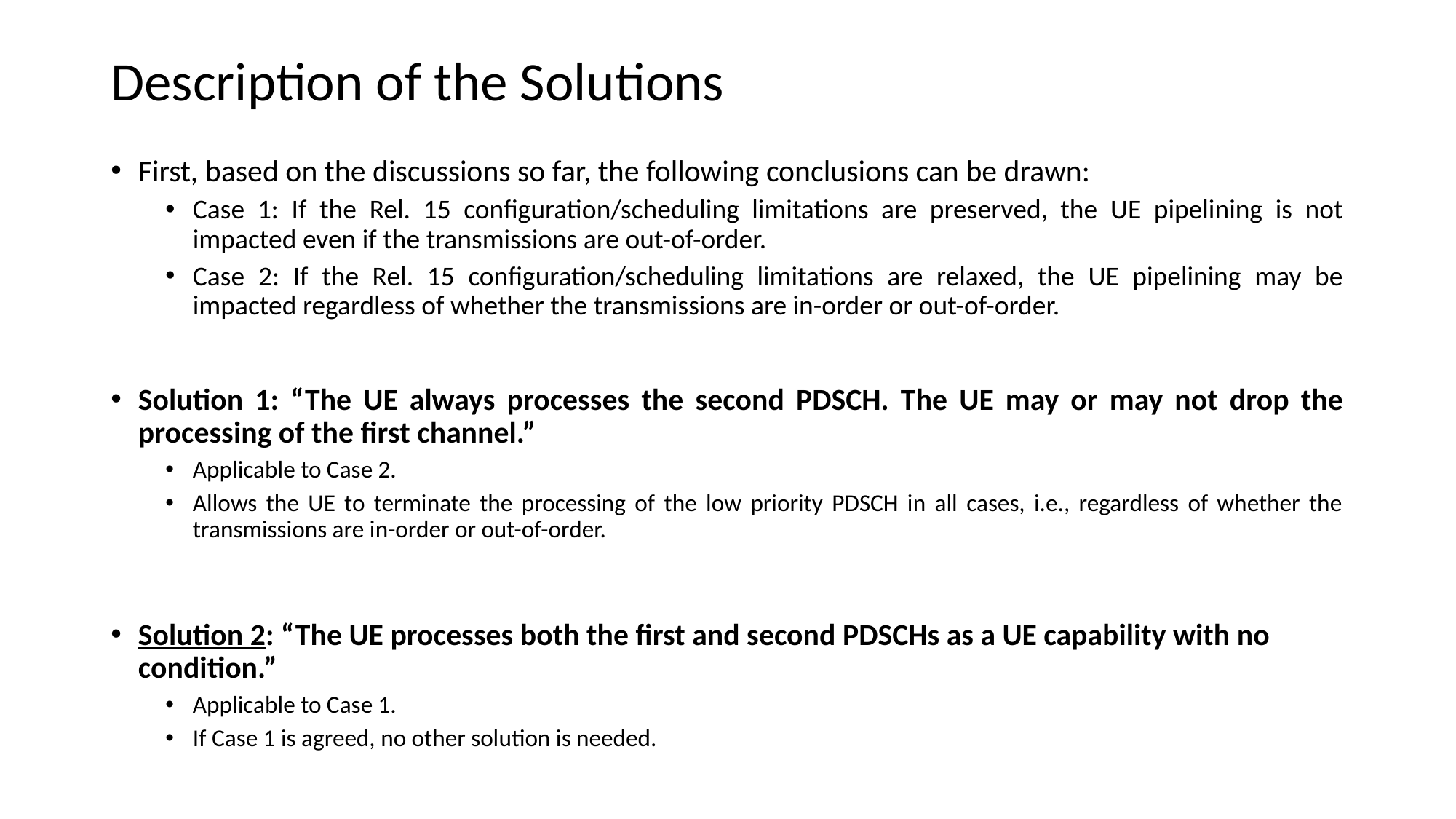

# Description of the Solutions
First, based on the discussions so far, the following conclusions can be drawn:
Case 1: If the Rel. 15 configuration/scheduling limitations are preserved, the UE pipelining is not impacted even if the transmissions are out-of-order.
Case 2: If the Rel. 15 configuration/scheduling limitations are relaxed, the UE pipelining may be impacted regardless of whether the transmissions are in-order or out-of-order.

Solution 1: “The UE always processes the second PDSCH. The UE may or may not drop the processing of the first channel.”
Applicable to Case 2.
Allows the UE to terminate the processing of the low priority PDSCH in all cases, i.e., regardless of whether the transmissions are in-order or out-of-order.

Solution 2: “The UE processes both the first and second PDSCHs as a UE capability with no condition.”
Applicable to Case 1.
If Case 1 is agreed, no other solution is needed.